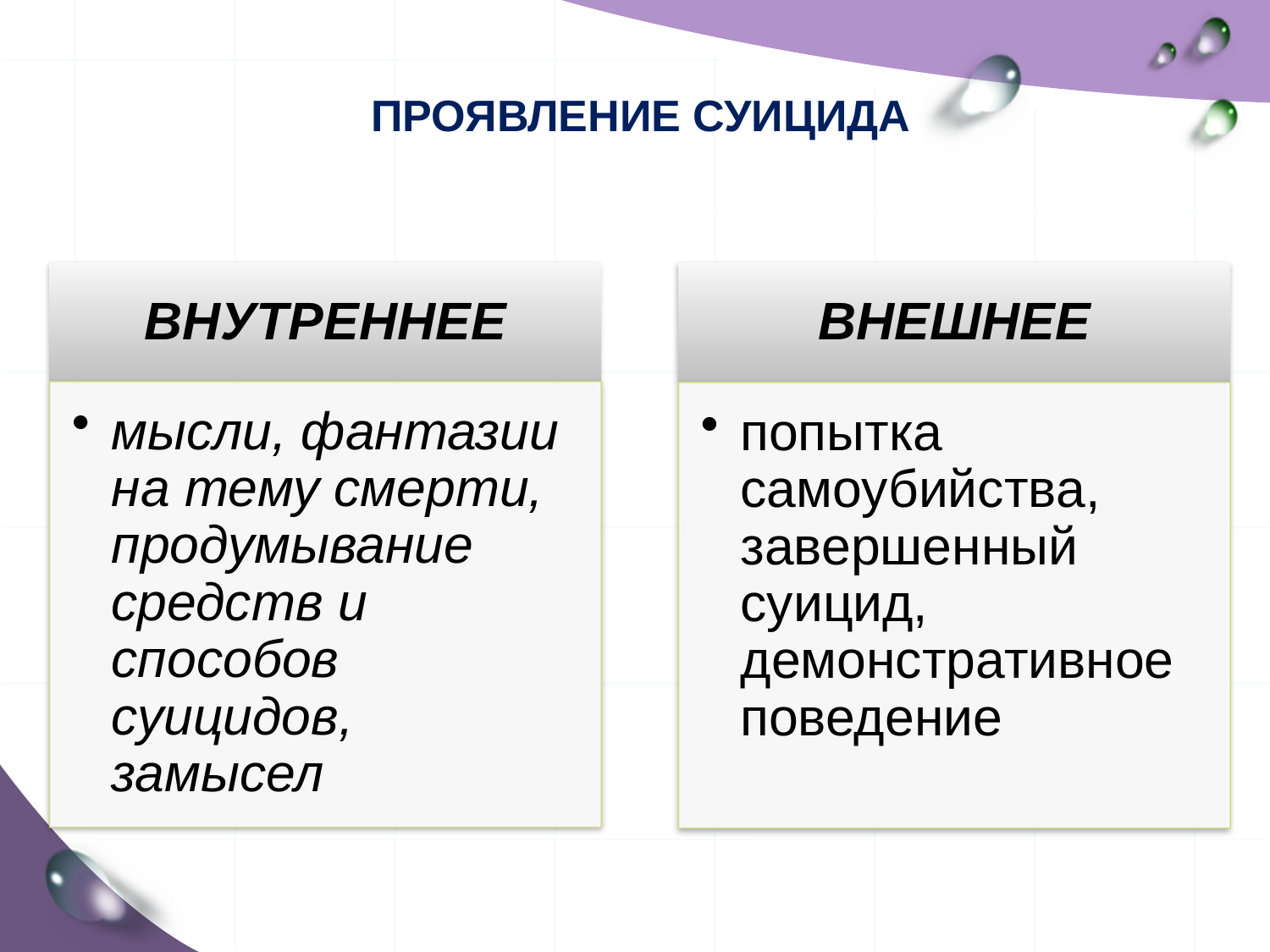

# Проявление суицида

Внутреннее
мысли, фантазии на тему смерти, продумывание средств и способов суицидов, замысел
внешнее
попытка самоубийства, завершенный суицид, демонстративное поведение